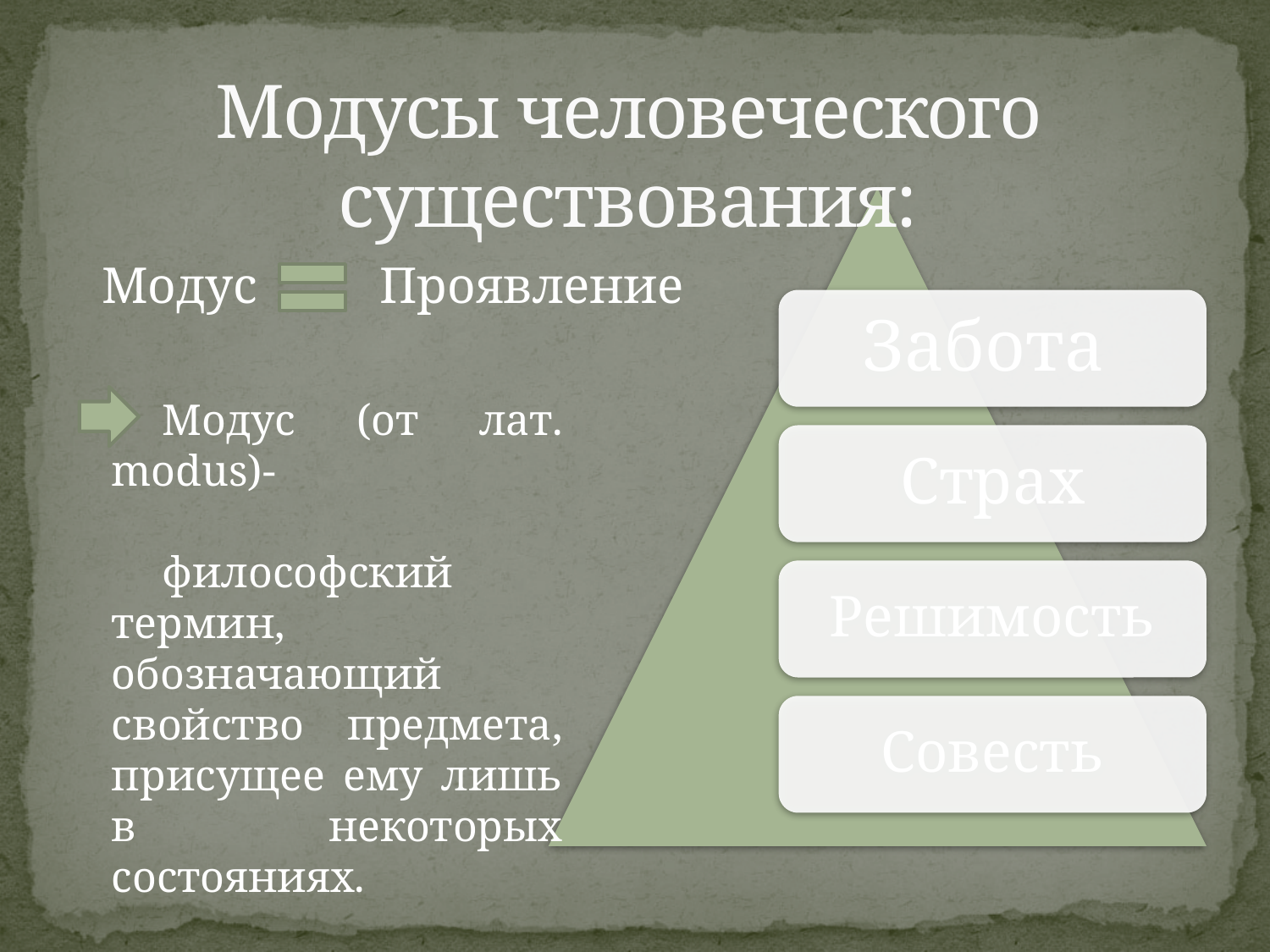

# Модусы человеческого существования:
Забота
Страх
Решимость
Совесть
Модус

Проявление

Модус (от лат. modus)-

философский термин, обозначающий свойство предмета, присущее ему лишь в некоторых состояниях.